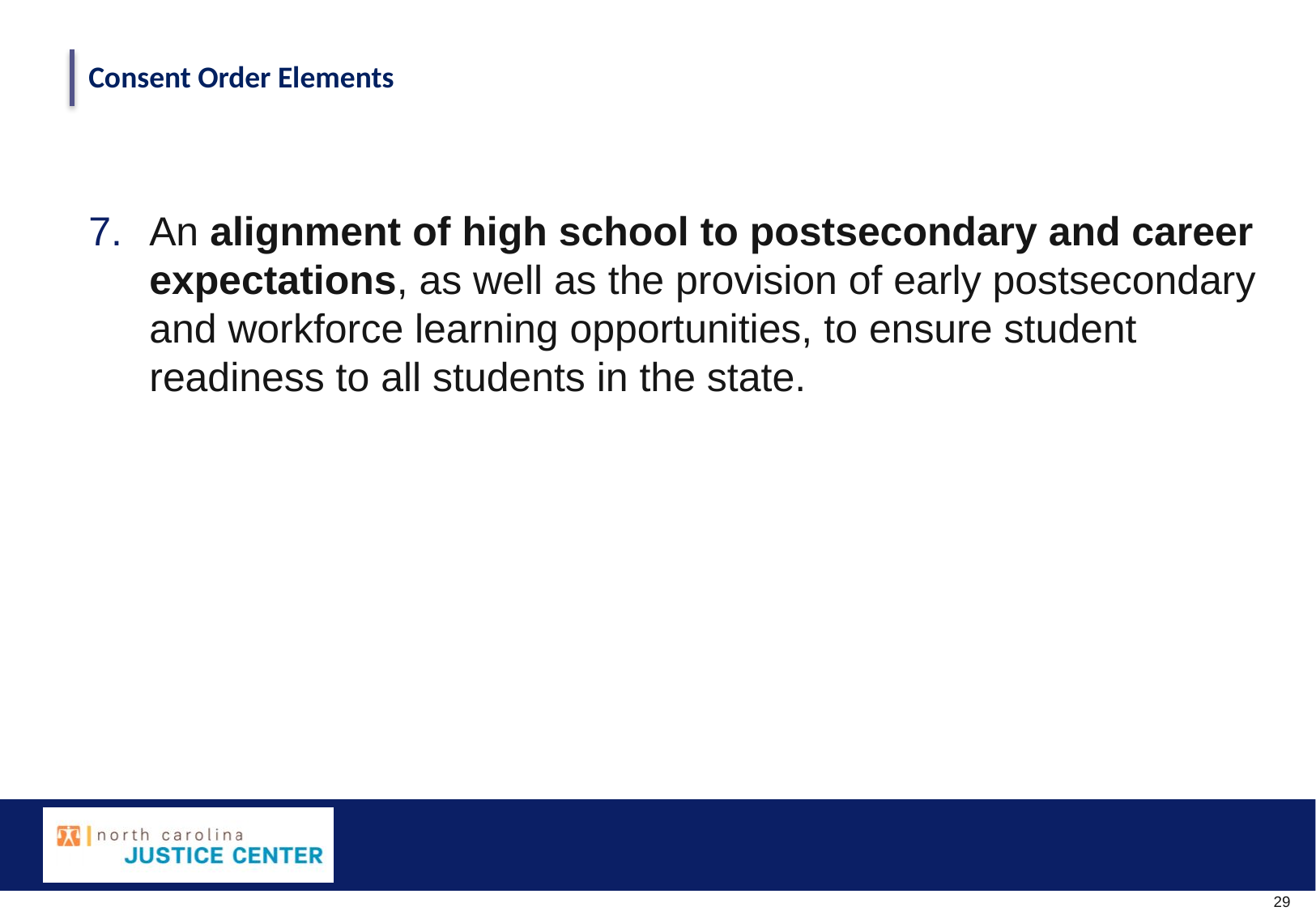

Consent Order Elements

An alignment of high school to postsecondary and career expectations, as well as the provision of early postsecondary and workforce learning opportunities, to ensure student readiness to all students in the state.